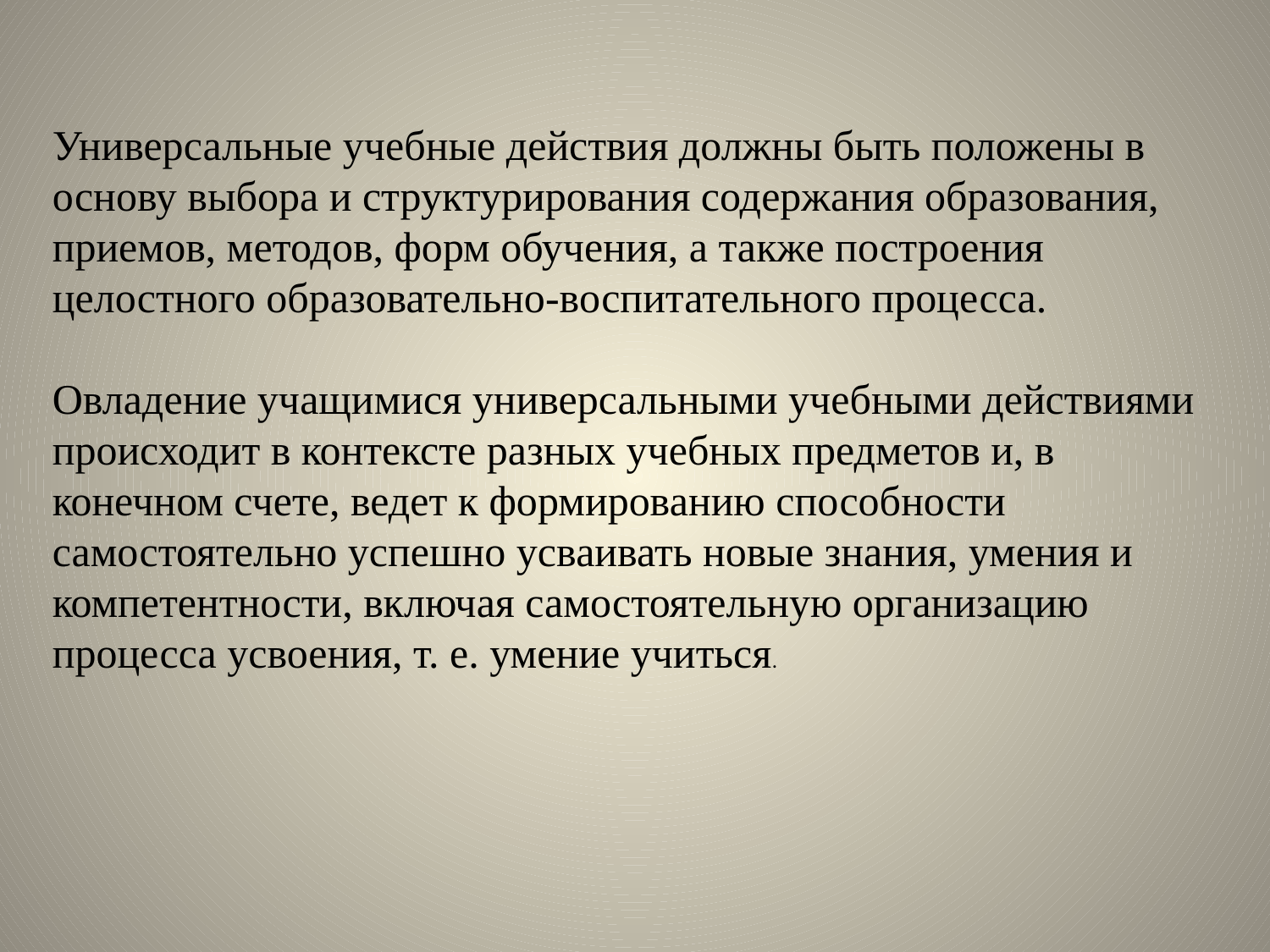

Универсальные учебные действия должны быть положены в основу выбора и структурирования содержания образования, приемов, методов, форм обучения, а также построения целостного образовательно-воспитательного процесса.

Овладение учащимися универсальными учебными действиями происходит в контексте разных учебных предметов и, в конечном счете, ведет к формированию способности самостоятельно успешно усваивать новые знания, умения и компетентности, включая самостоятельную организацию процесса усвоения, т. е. умение учиться.